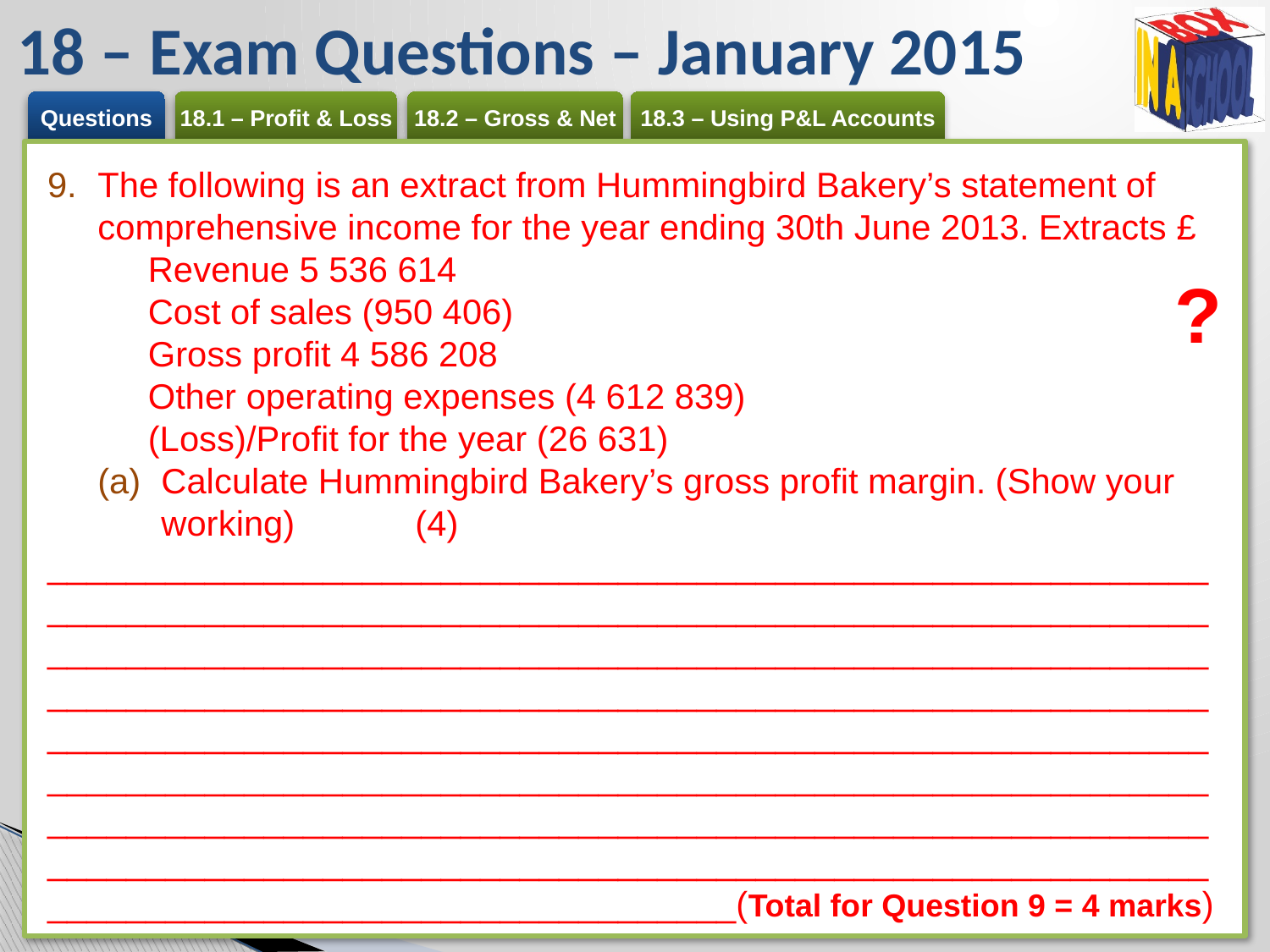

# 18 – Exam Questions – January 2015
The following is an extract from Hummingbird Bakery’s statement of comprehensive income for the year ending 30th June 2013. Extracts £
Revenue 5 536 614
Cost of sales (950 406)
Gross profit 4 586 208
Other operating expenses (4 612 839)
(Loss)/Profit for the year (26 631)
Calculate Hummingbird Bakery’s gross profit margin. (Show your working)	(4)
___________________________________________________________________________________________________________________________________________________________________________________________________________________________________________________________________________________________________________________________________________________________________________________________________________________________________________________________________________________________________________________________(Total for Question 9 = 4 marks)
?